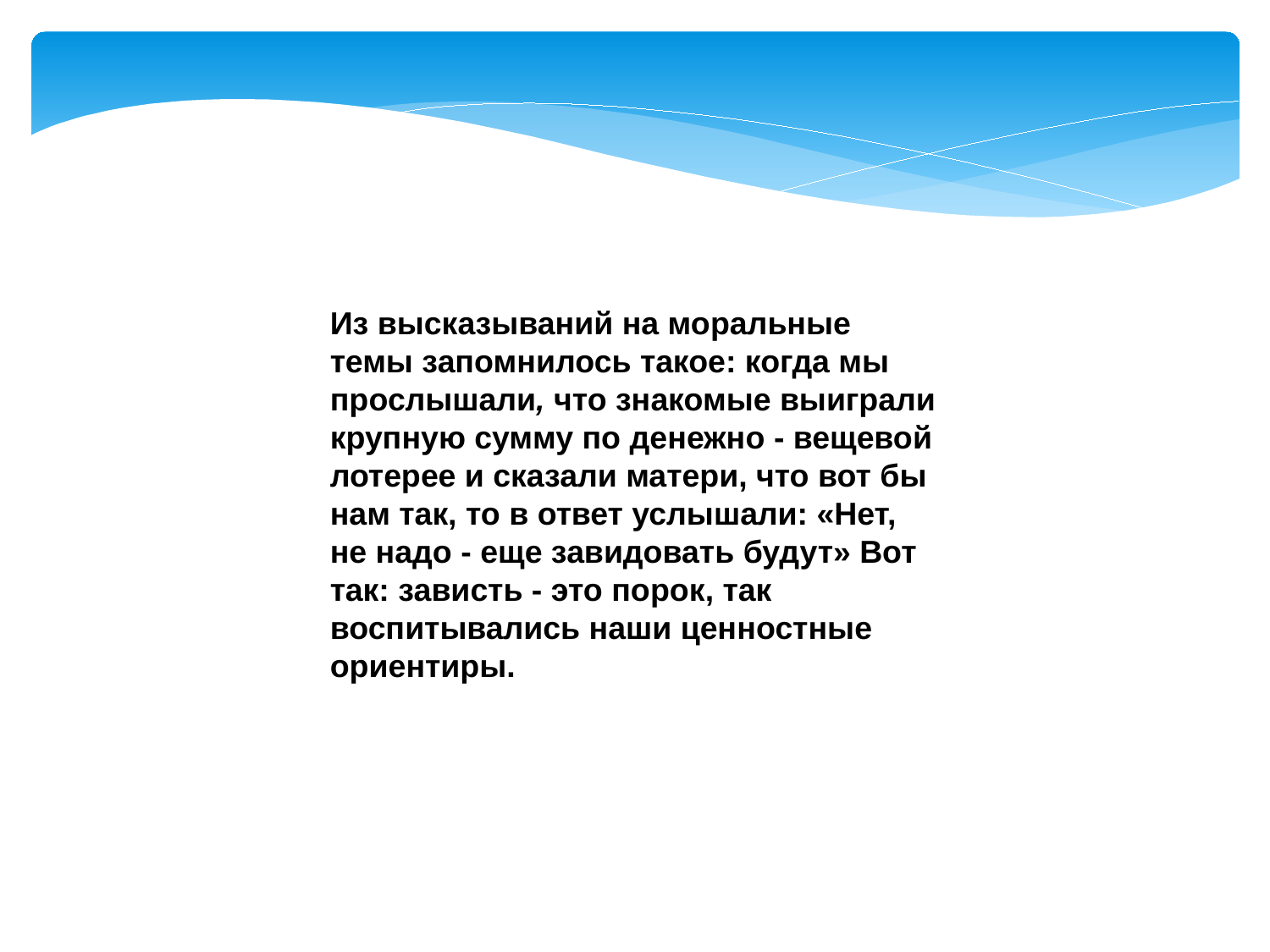

Из высказываний на моральные темы запомнилось такое: когда мы прослышали, что знакомые выиграли крупную сумму по денежно - вещевой лотерее и сказали матери, что вот бы нам так, то в ответ услышали: «Нет, не надо - еще завидовать будут» Вот так: зависть - это порок, так воспитывались наши ценностные ориентиры.